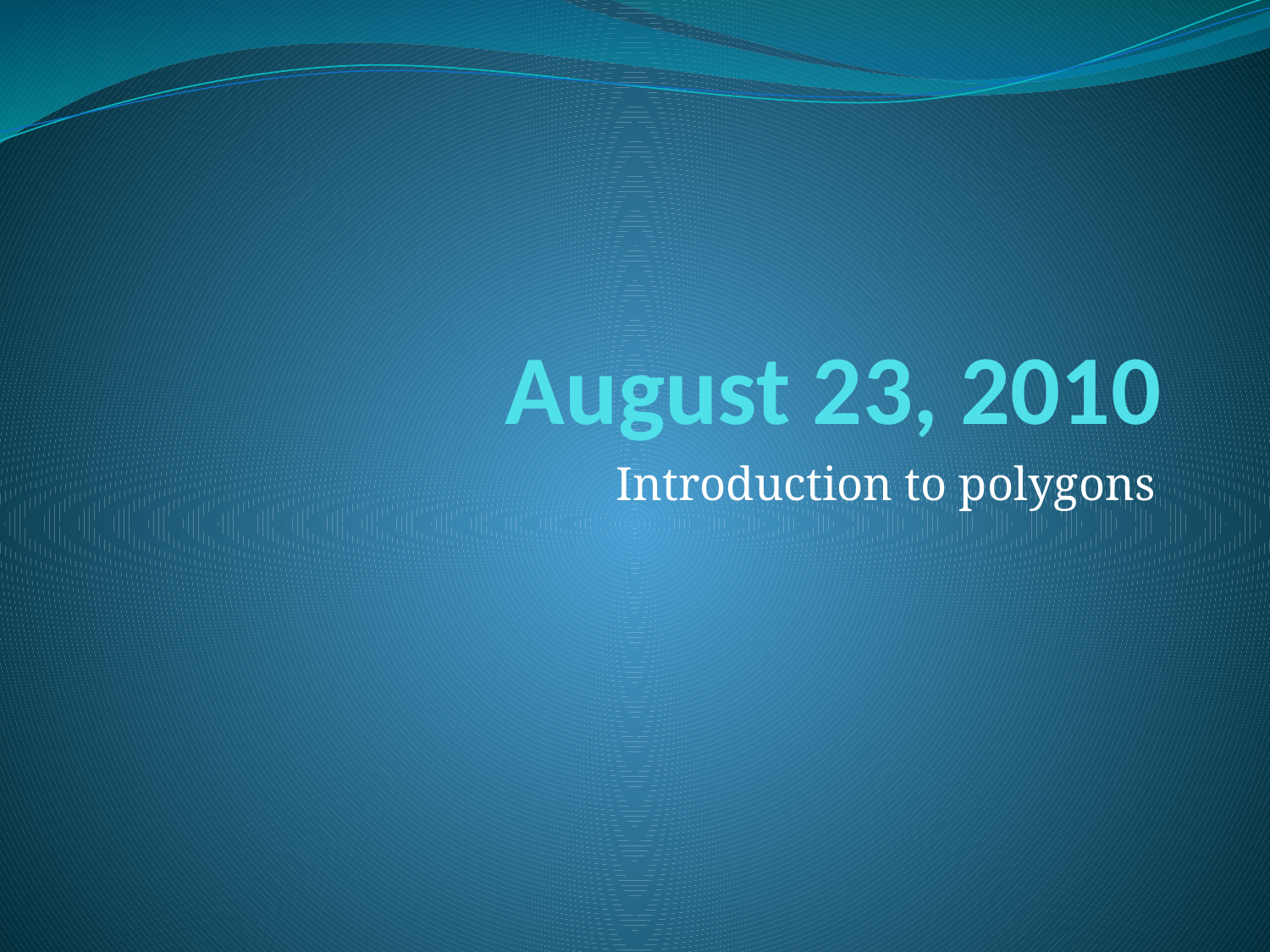

# August 23, 2010
Introduction to polygons